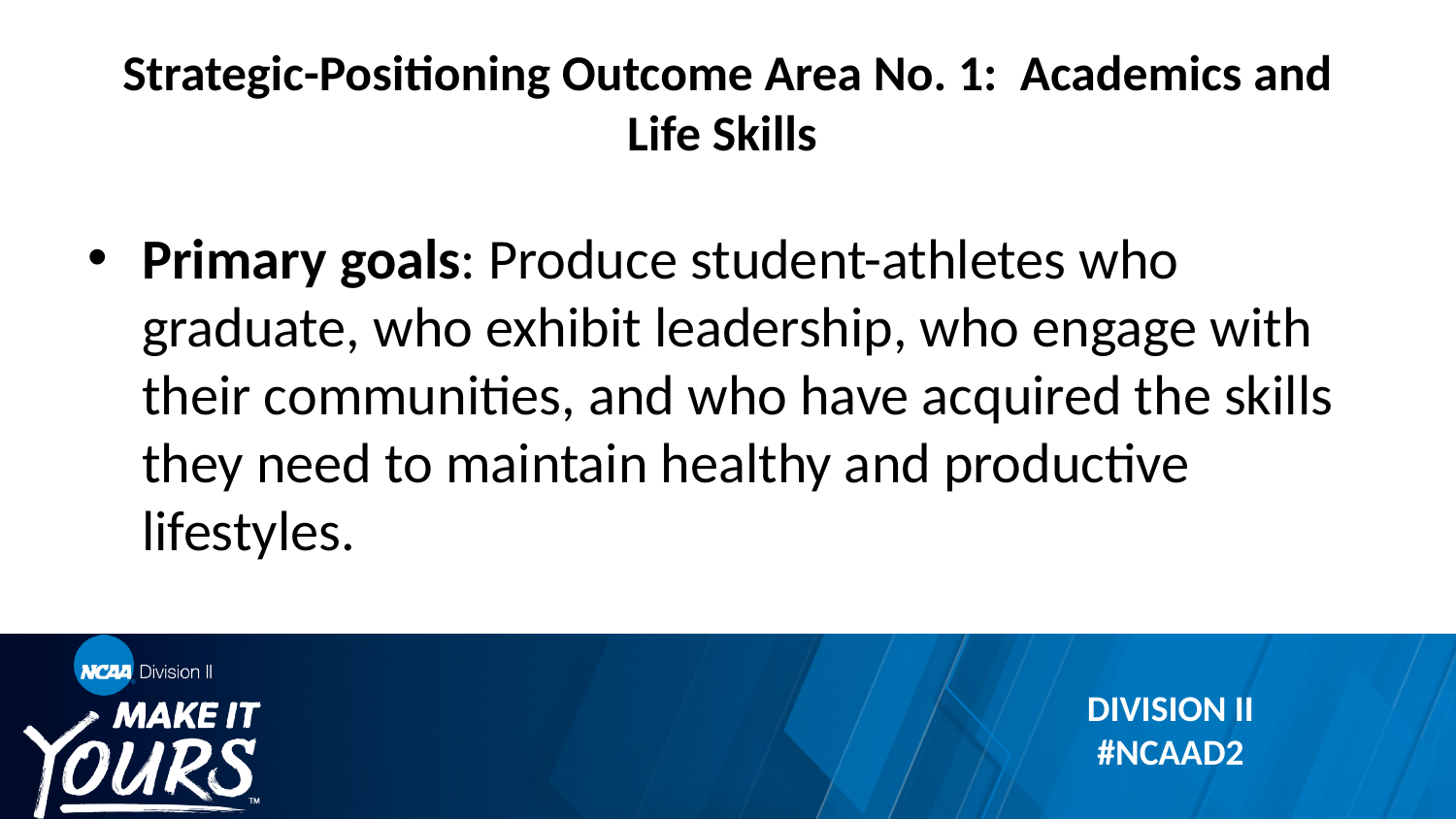

# Strategic-Positioning Outcome Area No. 1:  Academics and Life Skills
Primary goals: Produce student-athletes who graduate, who exhibit leadership, who engage with their communities, and who have acquired the skills they need to maintain healthy and productive lifestyles.